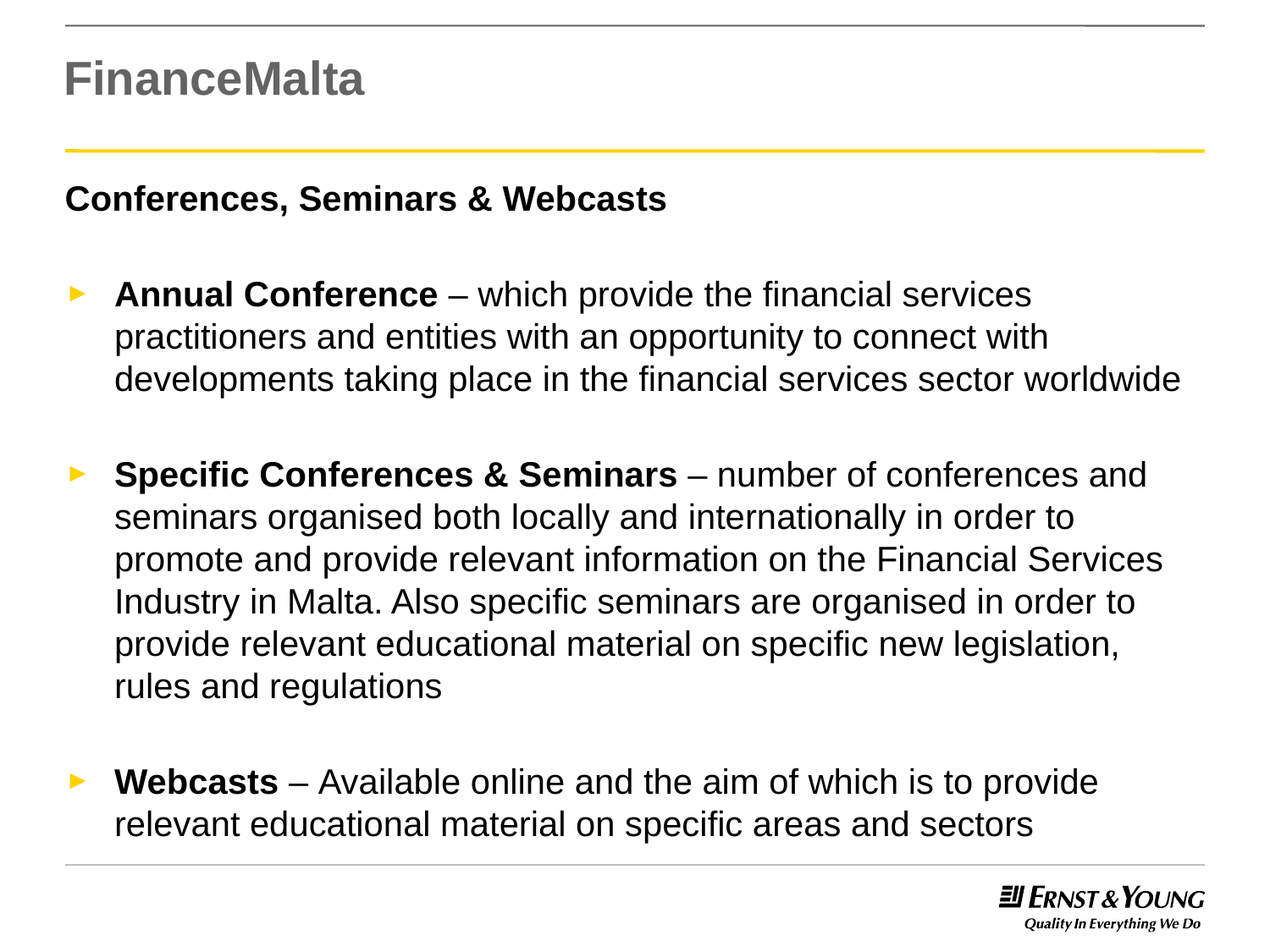

# FinanceMalta
Conferences, Seminars & Webcasts

Annual Conference – which provide the financial services practitioners and entities with an opportunity to connect with developments taking place in the financial services sector worldwide

Specific Conferences & Seminars – number of conferences and seminars organised both locally and internationally in order to promote and provide relevant information on the Financial Services Industry in Malta. Also specific seminars are organised in order to provide relevant educational material on specific new legislation, rules and regulations

Webcasts – Available online and the aim of which is to provide relevant educational material on specific areas and sectors